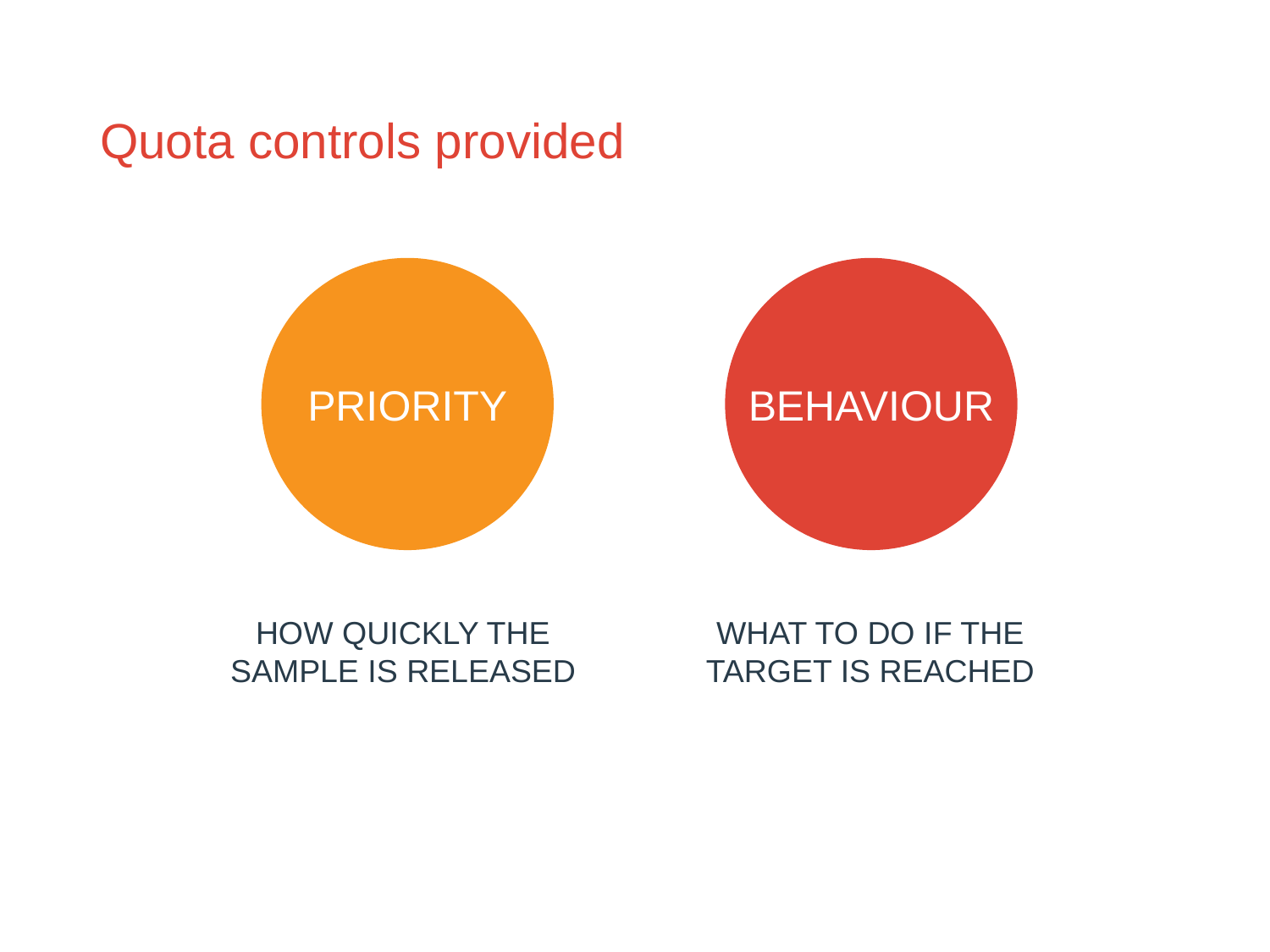

# Quota controls provided
PRIORITY
BEHAVIOUR
HOW QUICKLY THE SAMPLE IS RELEASED
WHAT TO DO IF THE TARGET IS REACHED